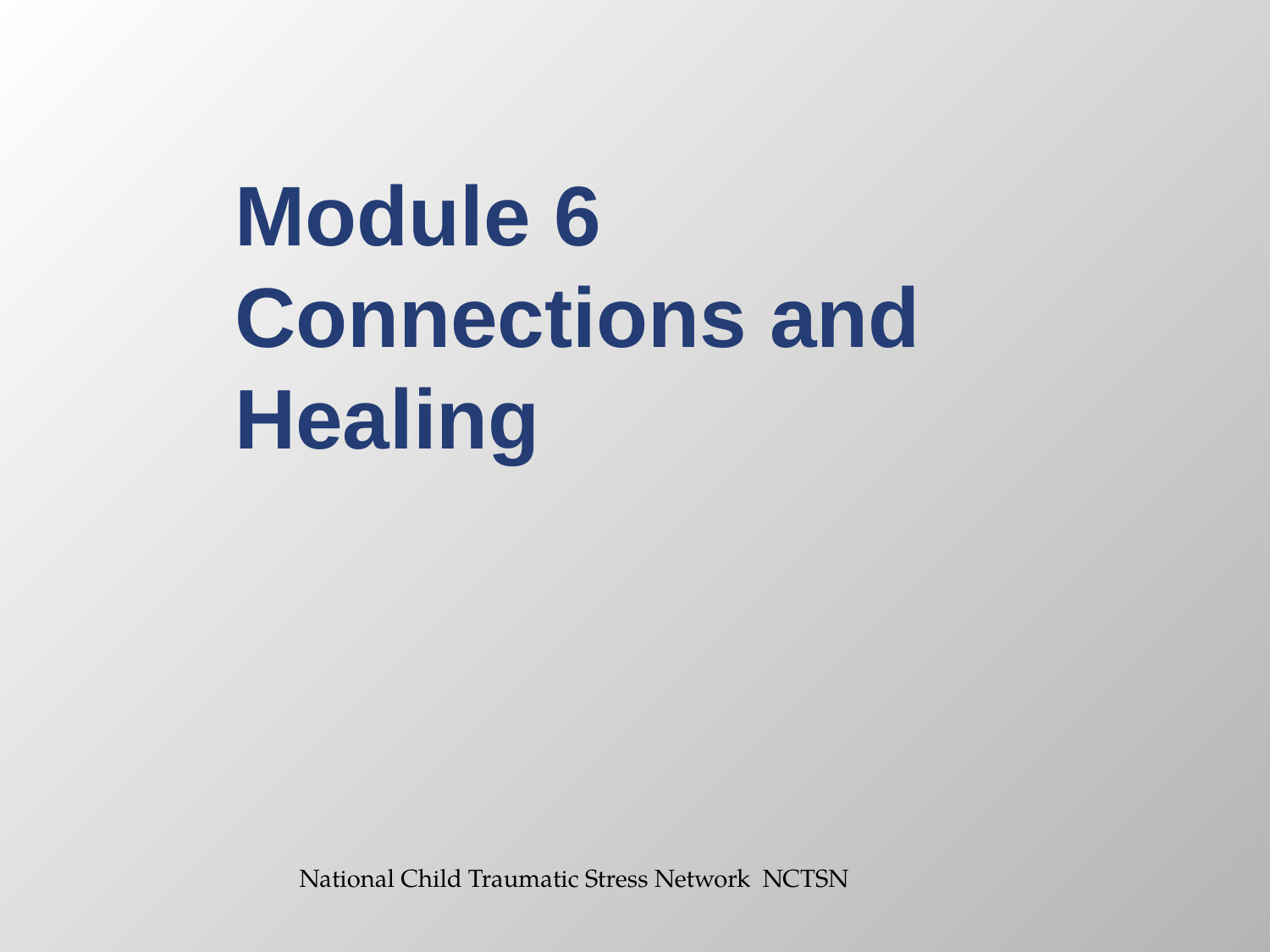

# Module 6 Connections and Healing
National Child Traumatic Stress Network  NCTSN